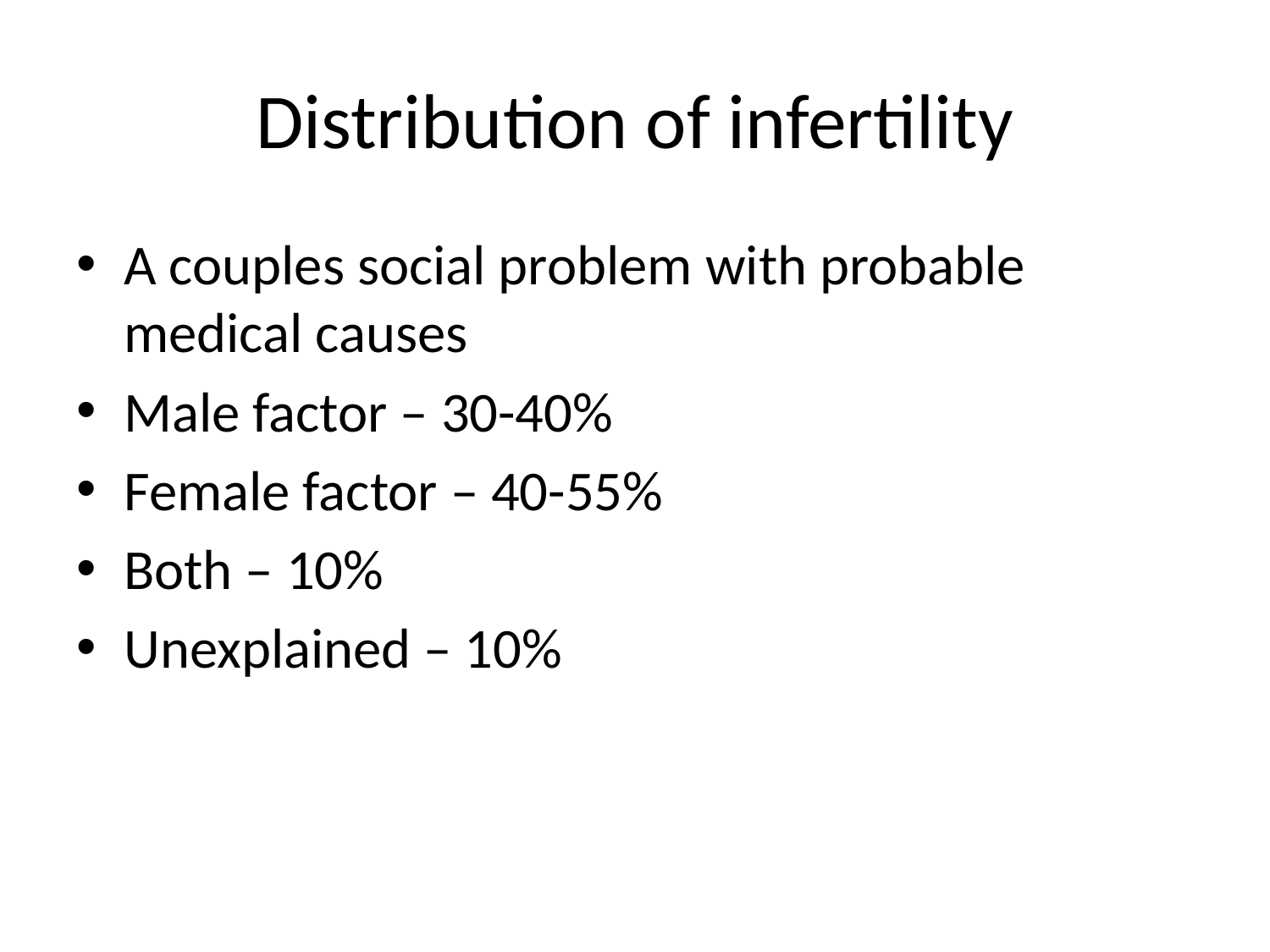

# Distribution of infertility
A couples social problem with probable medical causes
Male factor – 30-40%
Female factor – 40-55%
Both – 10%
Unexplained – 10%